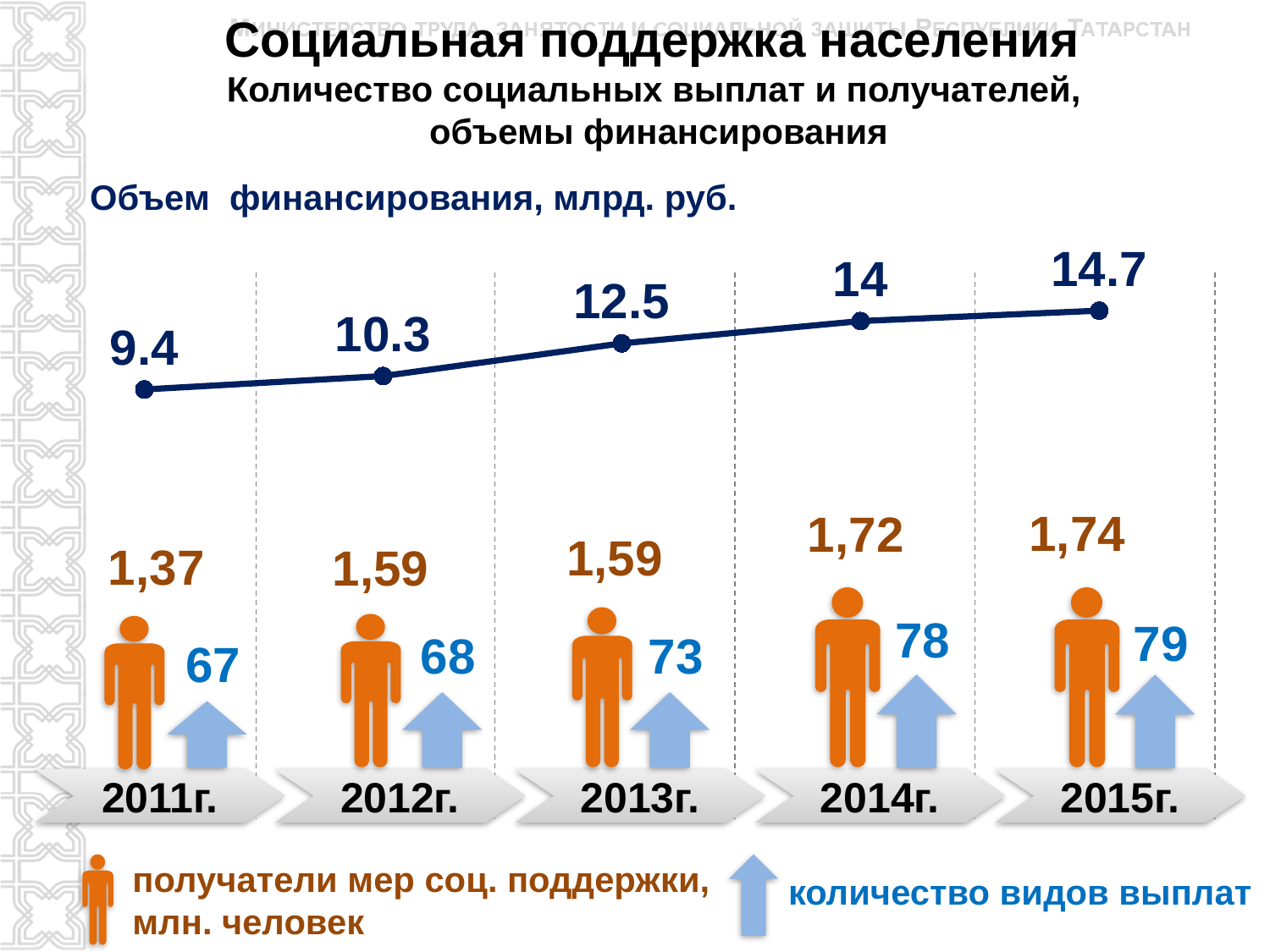

# Социальная поддержка населения Количество социальных выплат и получателей, объемы финансирования
Объем  финансирования, млрд. руб.

### Chart

| Category | Ряд 1 |
|---|---|
| 2011 | 9.4 |
| 2012 | 10.3 |
| 2013 | 12.5 |
| 2014 | 14.0 |
| 2015 | 14.7 |
1,74

1,72

1,59

1,37

1,59

78

79

73

68

67

2011г.
2012г.
2013г.
2014г.
2015г.
получатели мер соц. поддержки,
млн. человек

количество видов выплат